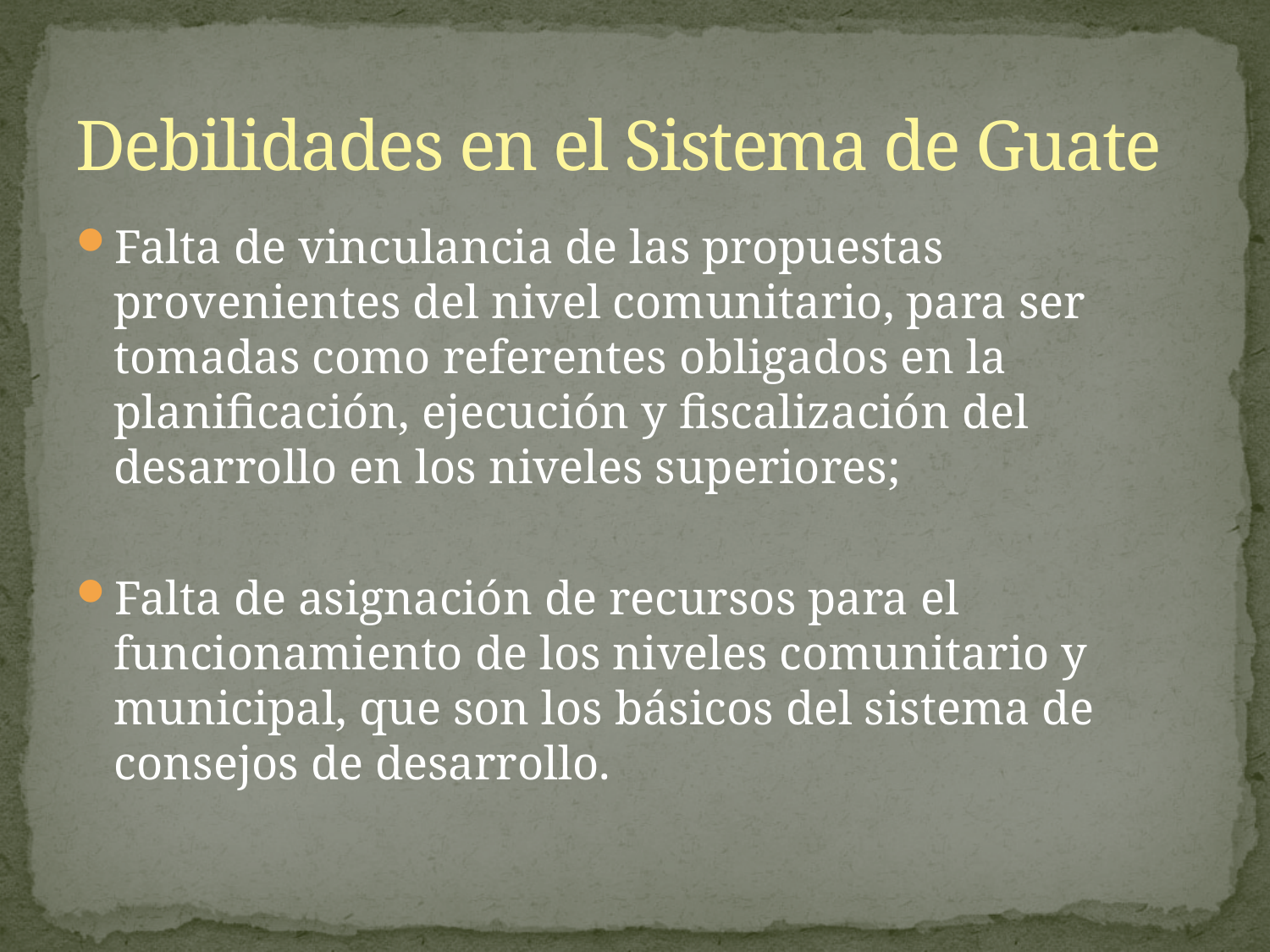

# Debilidades en el Sistema de Guate
Falta de vinculancia de las propuestas provenientes del nivel comunitario, para ser tomadas como referentes obligados en la planificación, ejecución y fiscalización del desarrollo en los niveles superiores;

Falta de asignación de recursos para el funcionamiento de los niveles comunitario y municipal, que son los básicos del sistema de consejos de desarrollo.